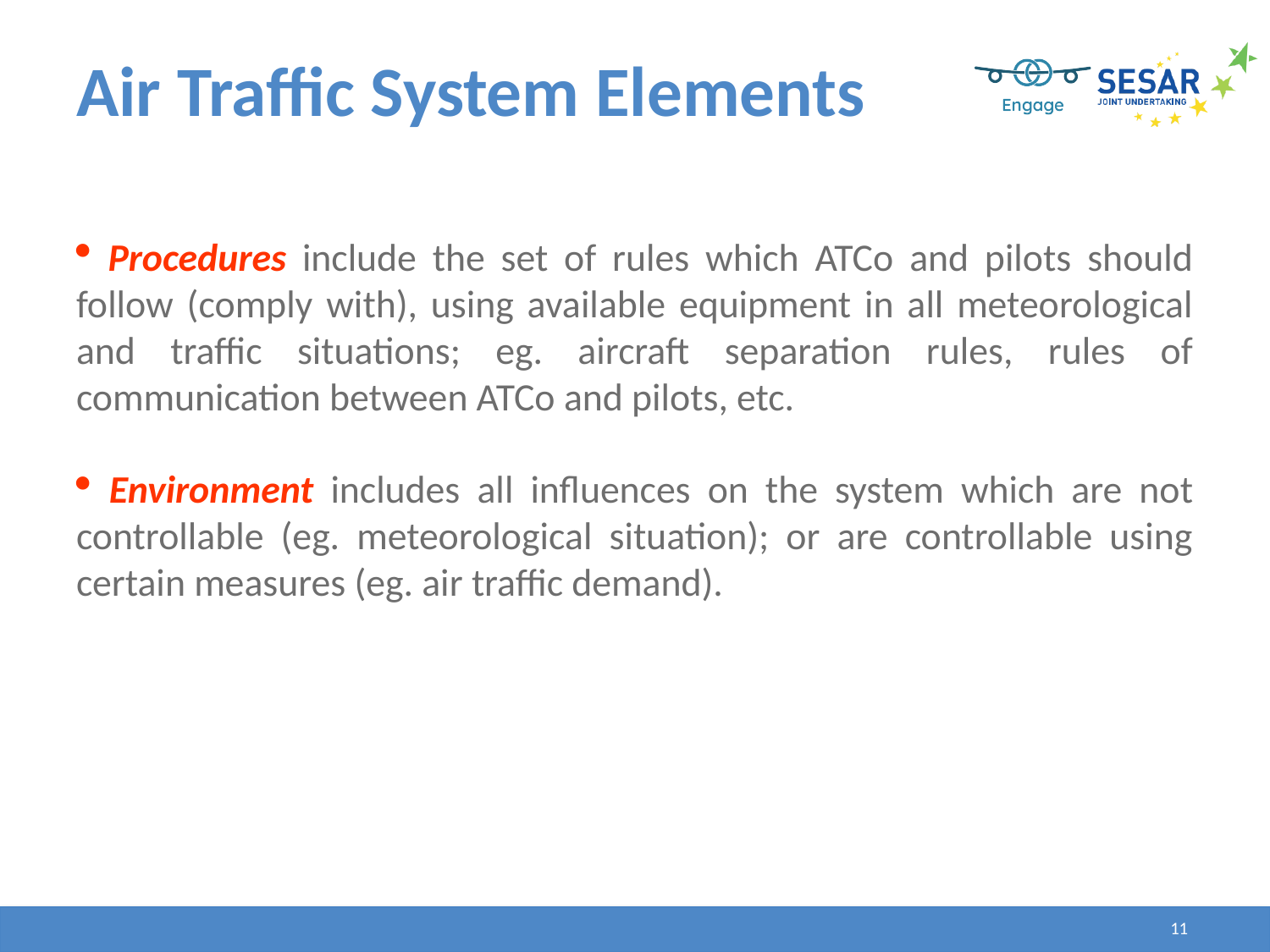

# Air Traffic System Elements
 Procedures include the set of rules which ATCo and pilots should follow (comply with), using available equipment in all meteorological and traffic situations; eg. aircraft separation rules, rules of communication between ATCo and pilots, etc.

 Environment includes all influences on the system which are not controllable (eg. meteorological situation); or are controllable using certain measures (eg. air traffic demand).

11